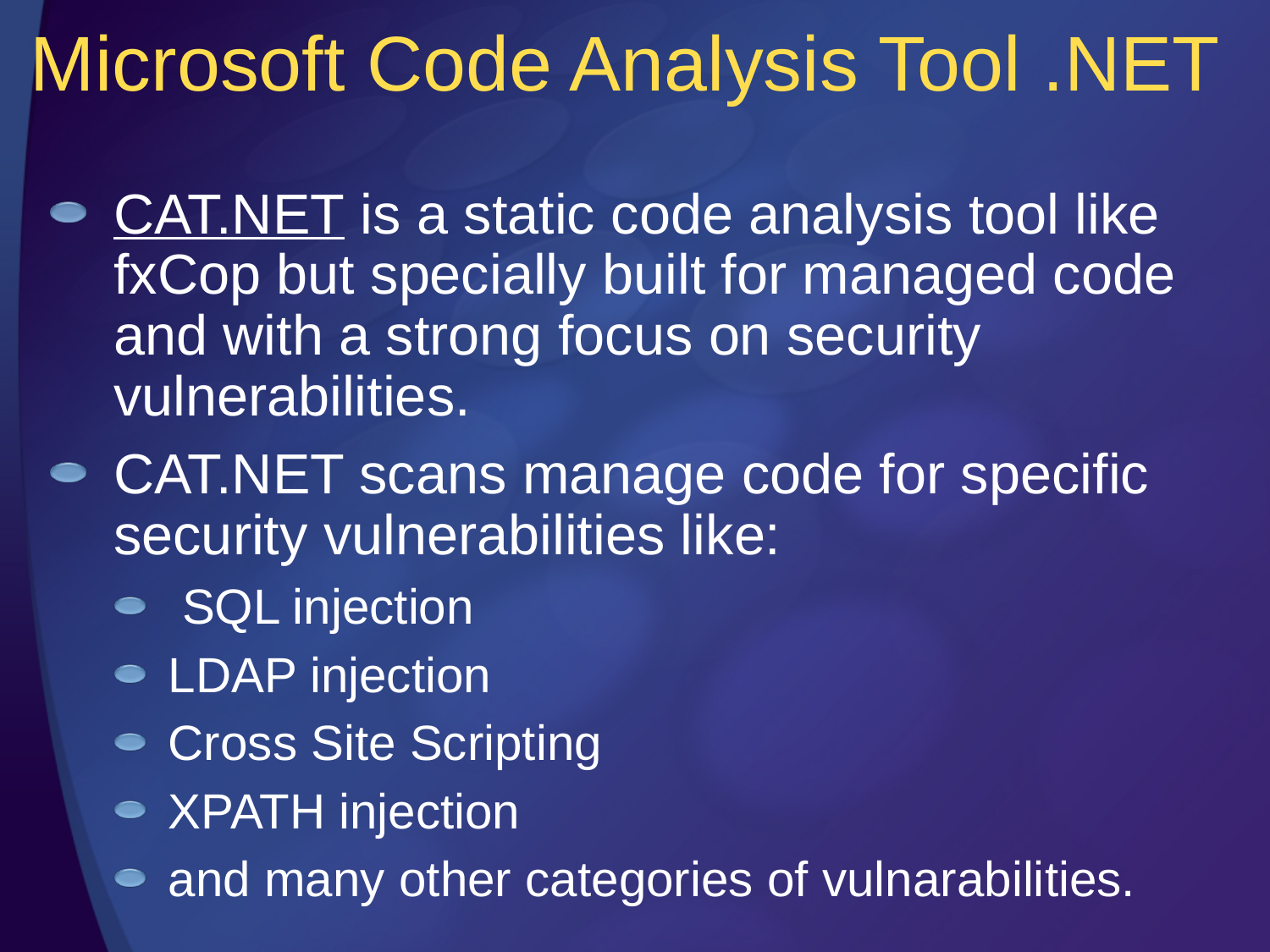

# Microsoft Code Analysis Tool .NET
CAT.NET is a static code analysis tool like fxCop but specially built for managed code and with a strong focus on security vulnerabilities.
CAT.NET scans manage code for specific security vulnerabilities like:
 SQL injection
LDAP injection
Cross Site Scripting
XPATH injection
and many other categories of vulnarabilities.